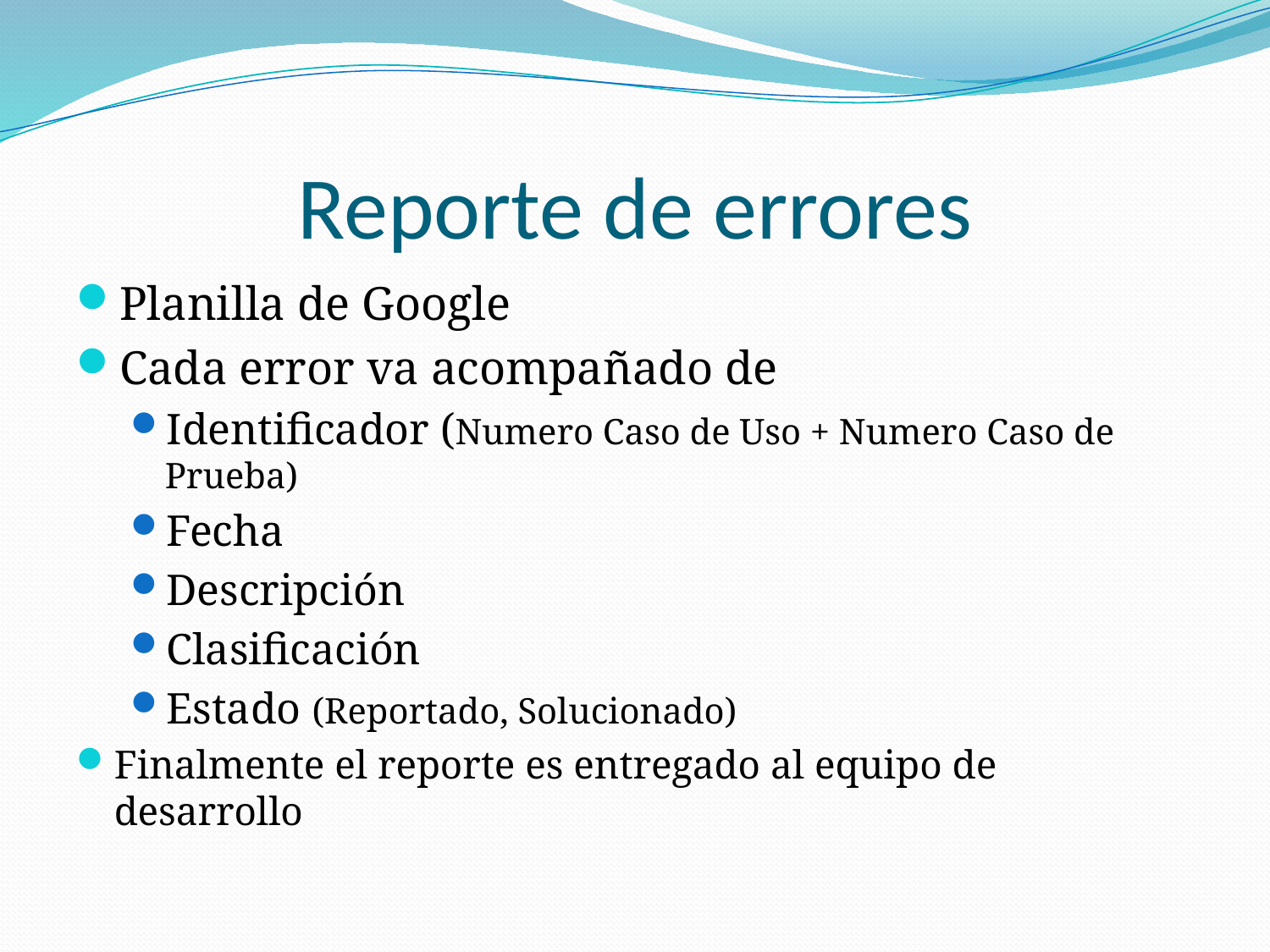

# Reporte de errores
Planilla de Google
Cada error va acompañado de
Identificador (Numero Caso de Uso + Numero Caso de Prueba)
Fecha
Descripción
Clasificación
Estado (Reportado, Solucionado)
Finalmente el reporte es entregado al equipo de desarrollo